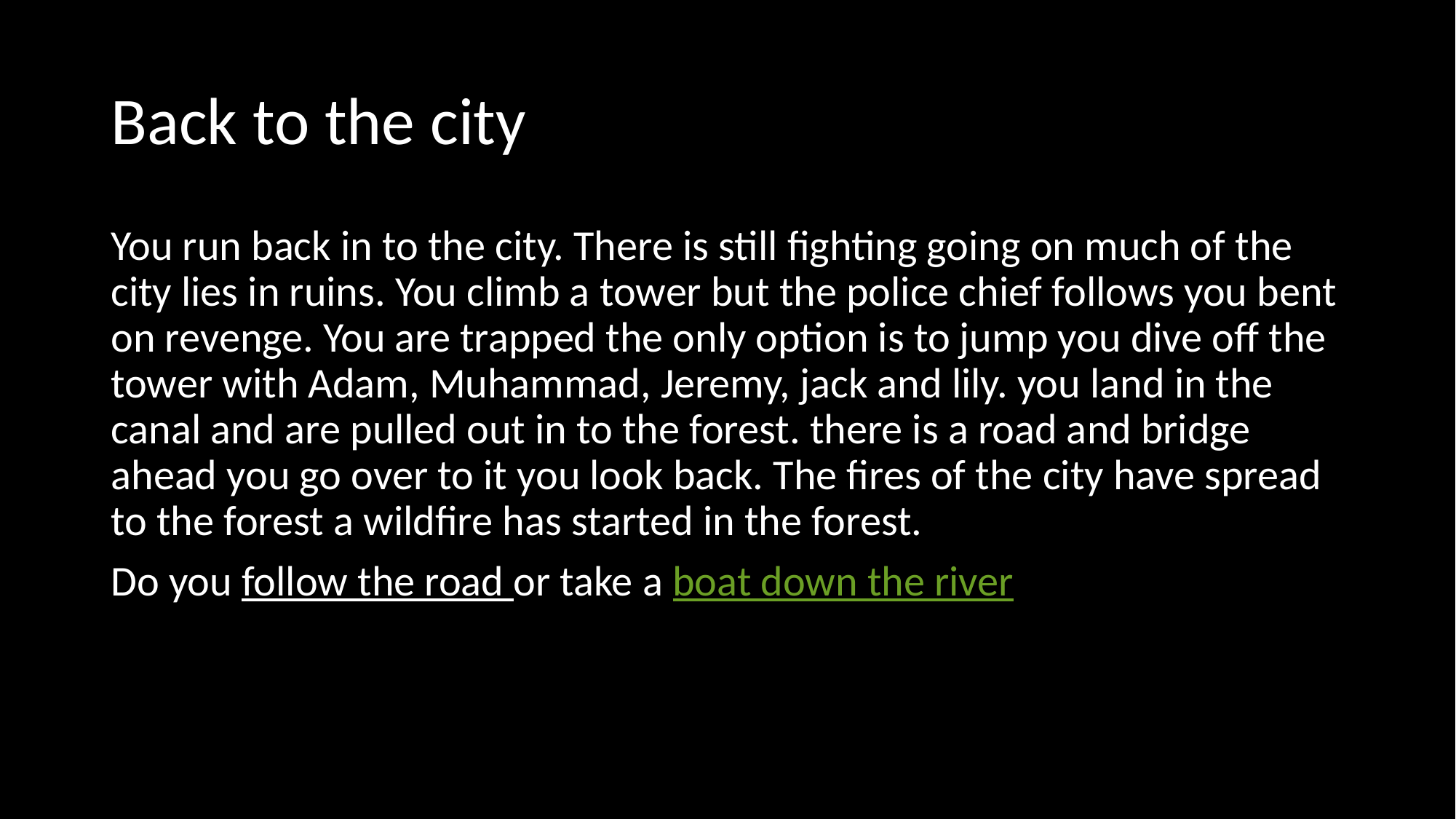

# Back to the city
You run back in to the city. There is still fighting going on much of the city lies in ruins. You climb a tower but the police chief follows you bent on revenge. You are trapped the only option is to jump you dive off the tower with Adam, Muhammad, Jeremy, jack and lily. you land in the canal and are pulled out in to the forest. there is a road and bridge ahead you go over to it you look back. The fires of the city have spread to the forest a wildfire has started in the forest.
Do you follow the road or take a boat down the river